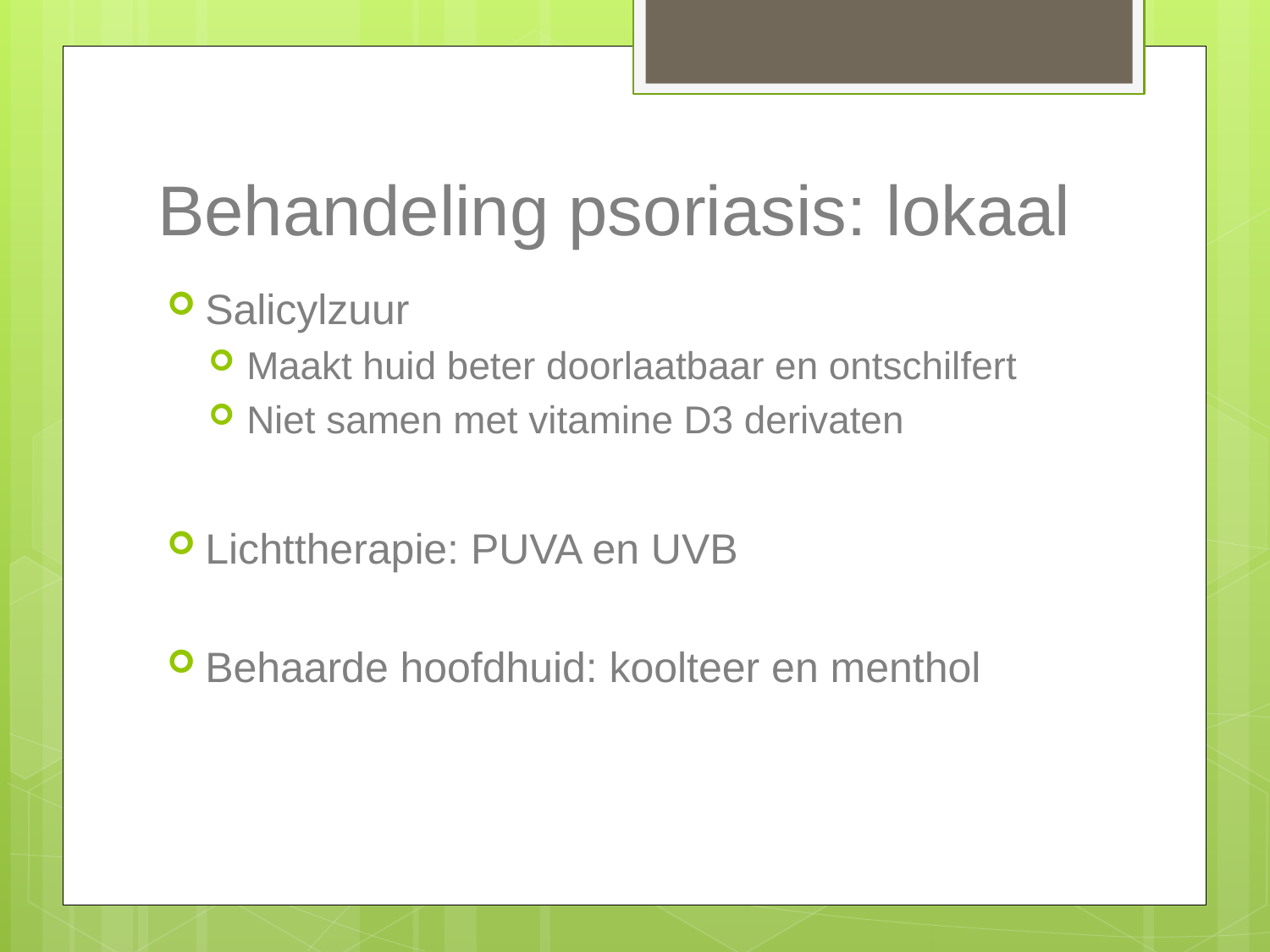

# Behandeling psoriasis: lokaal
Salicylzuur
Maakt huid beter doorlaatbaar en ontschilfert
Niet samen met vitamine D3 derivaten

Lichttherapie: PUVA en UVB

Behaarde hoofdhuid: koolteer en menthol